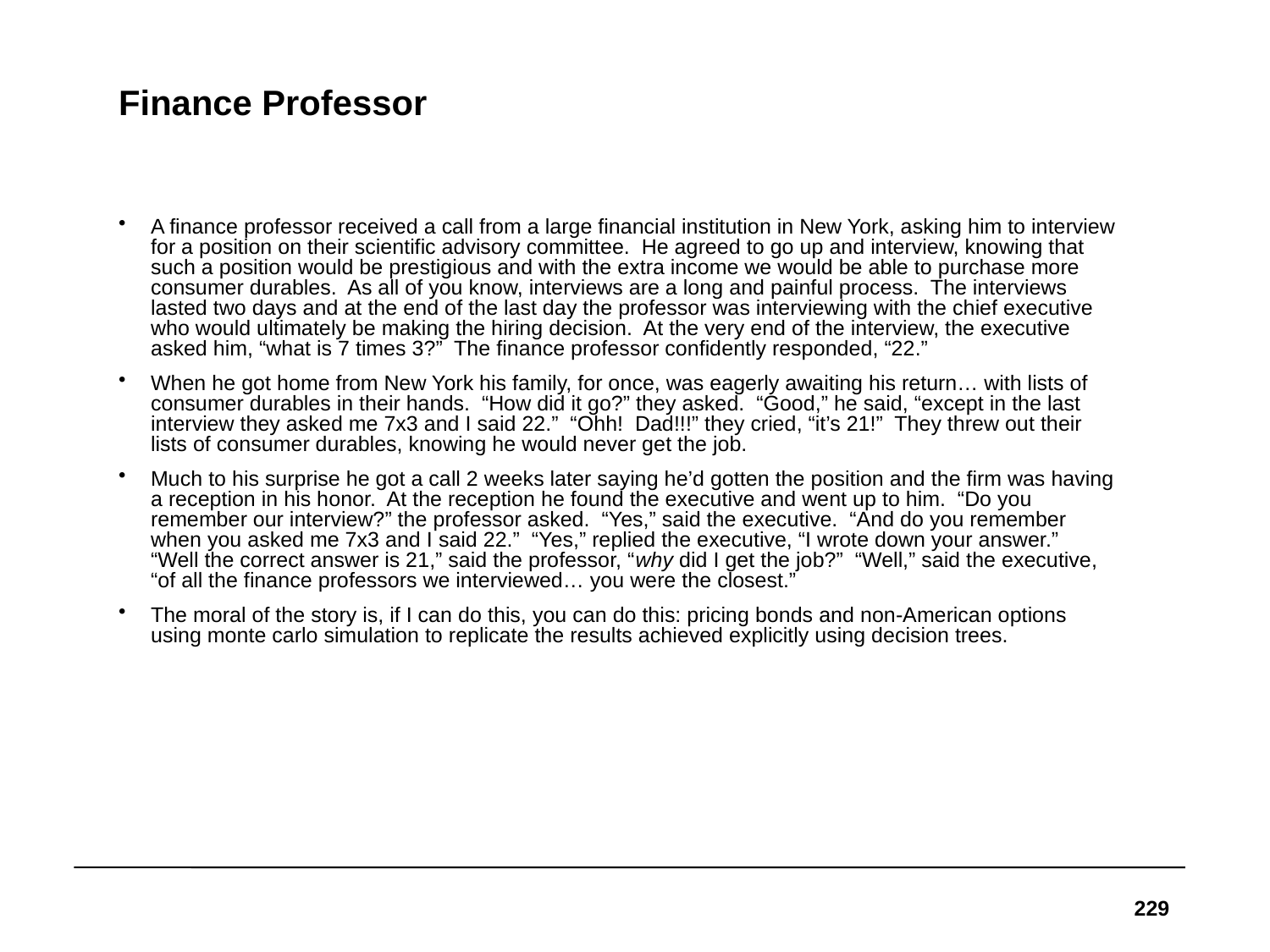

# Finance Professor
A finance professor received a call from a large financial institution in New York, asking him to interview for a position on their scientific advisory committee.  He agreed to go up and interview, knowing that such a position would be prestigious and with the extra income we would be able to purchase more consumer durables.  As all of you know, interviews are a long and painful process.  The interviews lasted two days and at the end of the last day the professor was interviewing with the chief executive who would ultimately be making the hiring decision.  At the very end of the interview, the executive asked him, “what is 7 times 3?”  The finance professor confidently responded, “22.”
When he got home from New York his family, for once, was eagerly awaiting his return… with lists of consumer durables in their hands.  “How did it go?” they asked.  “Good,” he said, “except in the last interview they asked me 7x3 and I said 22.”  “Ohh!  Dad!!!” they cried, “it’s 21!”  They threw out their lists of consumer durables, knowing he would never get the job.
Much to his surprise he got a call 2 weeks later saying he’d gotten the position and the firm was having a reception in his honor.  At the reception he found the executive and went up to him.  “Do you remember our interview?” the professor asked.  “Yes,” said the executive.  “And do you remember when you asked me 7x3 and I said 22.”  “Yes,” replied the executive, “I wrote down your answer.”  “Well the correct answer is 21,” said the professor, “why did I get the job?”  “Well,” said the executive, “of all the finance professors we interviewed… you were the closest.”
The moral of the story is, if I can do this, you can do this: pricing bonds and non-American options using monte carlo simulation to replicate the results achieved explicitly using decision trees.